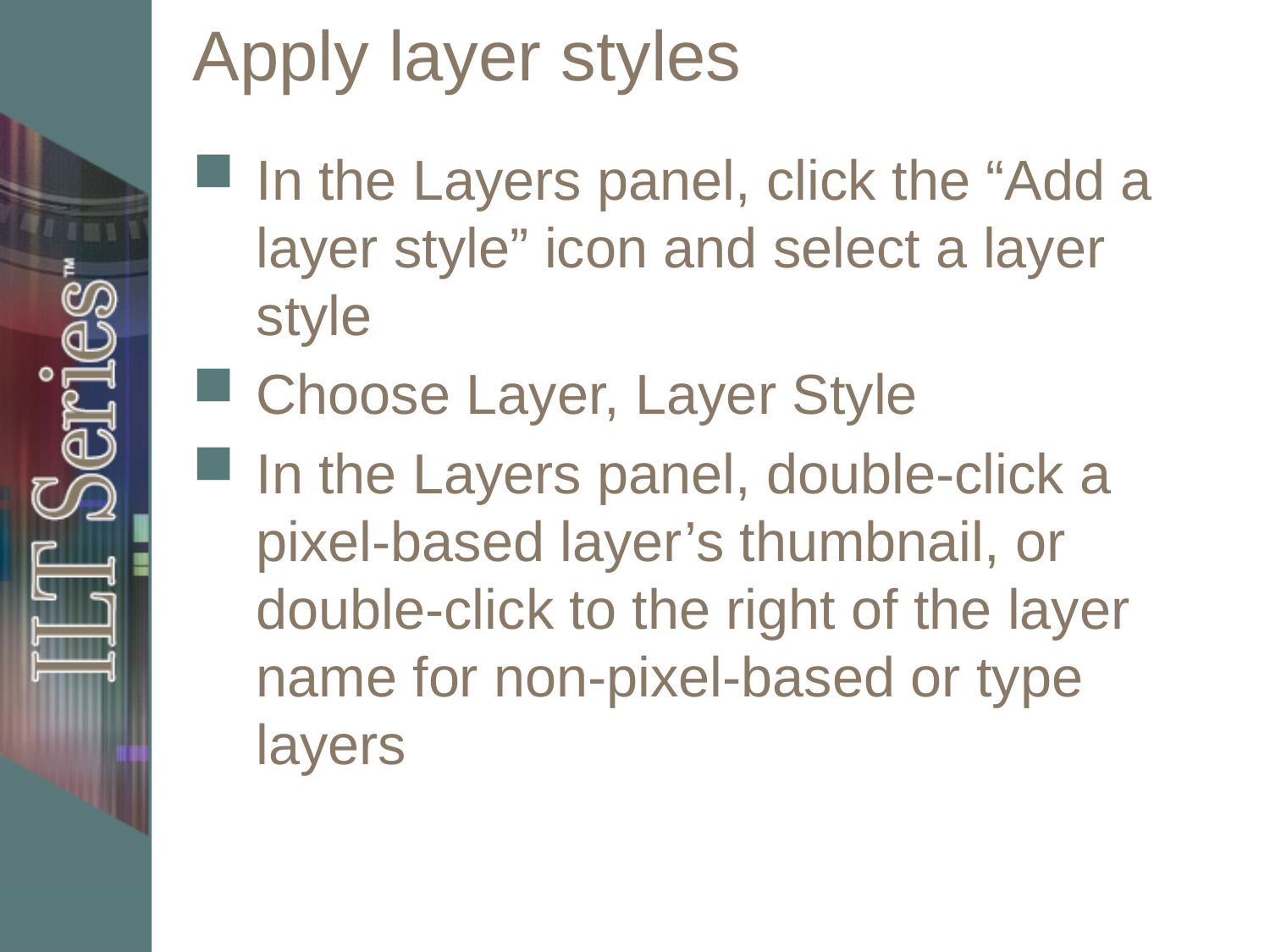

# Apply layer styles
In the Layers panel, click the “Add a layer style” icon and select a layer style
Choose Layer, Layer Style
In the Layers panel, double-click a pixel-based layer’s thumbnail, or double-click to the right of the layer name for non-pixel-based or type layers